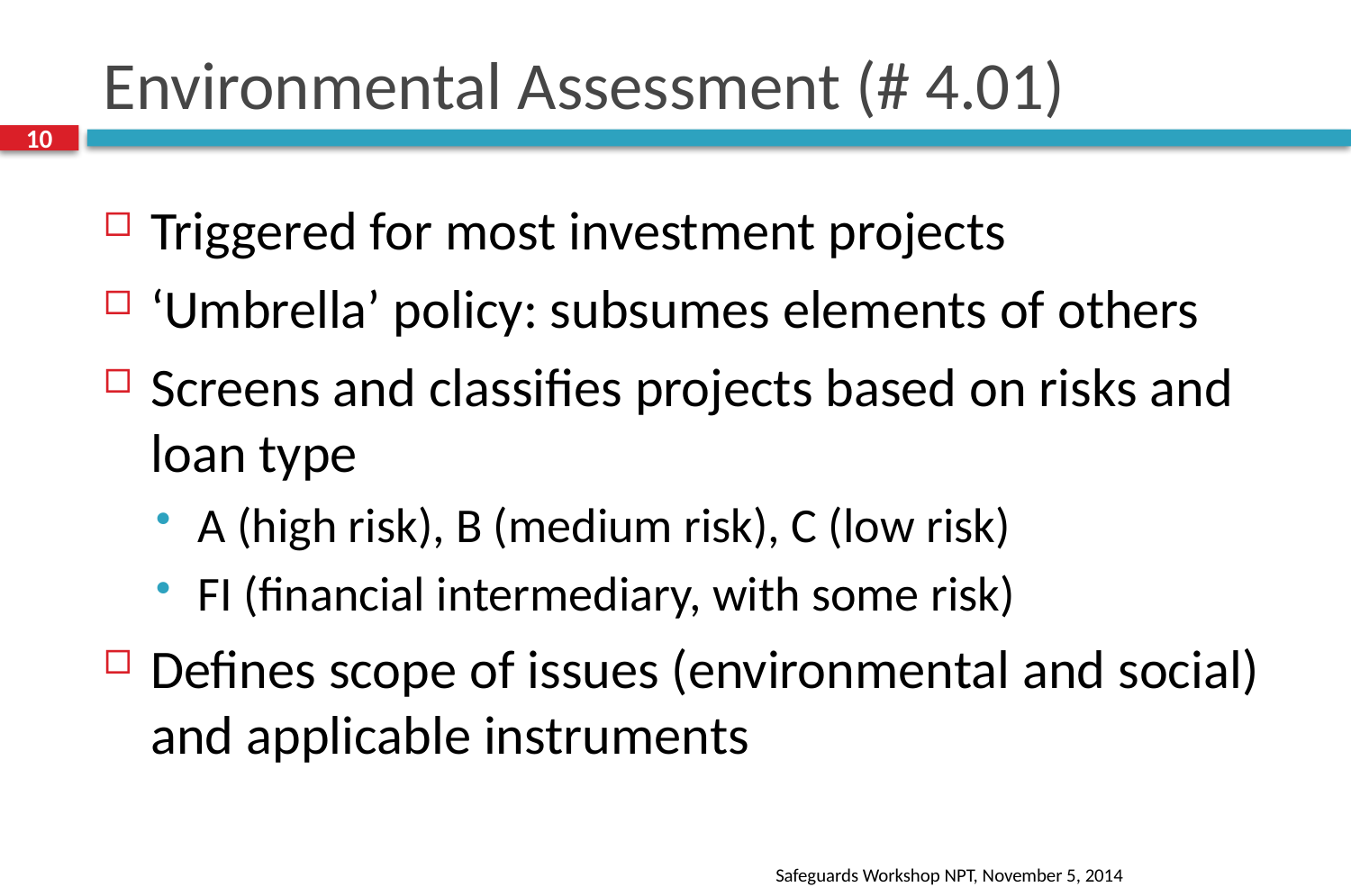

# Environmental Assessment (# 4.01)
10
Triggered for most investment projects
‘Umbrella’ policy: subsumes elements of others
Screens and classifies projects based on risks and loan type
A (high risk), B (medium risk), C (low risk)
FI (financial intermediary, with some risk)
Defines scope of issues (environmental and social) and applicable instruments